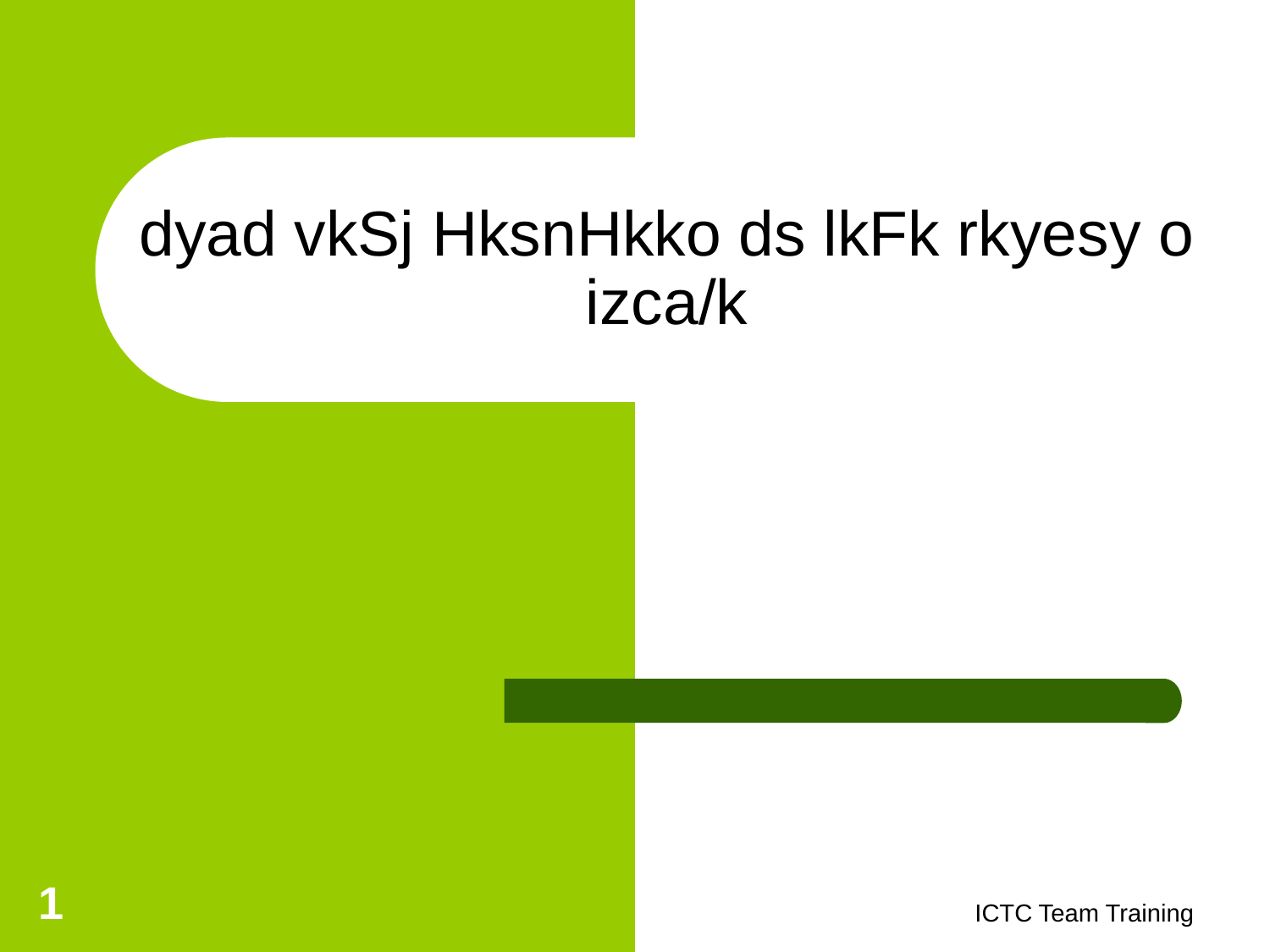

# dyad vkSj HksnHkko ds lkFk rkyesy o izca/k
1
ICTC Team Training